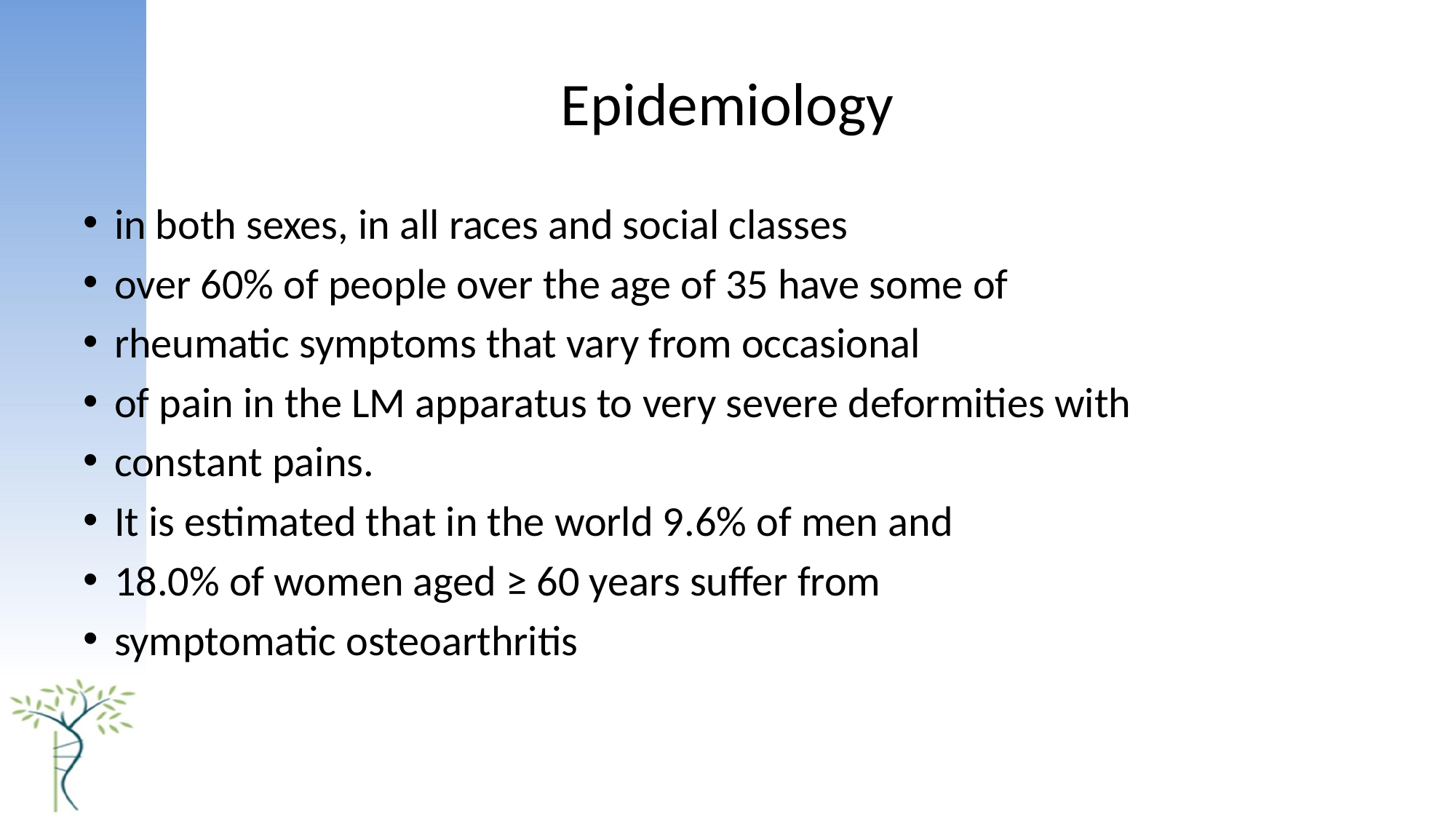

# Epidemiology
in both sexes, in all races and social classes
over 60% of people over the age of 35 have some of
rheumatic symptoms that vary from occasional
of pain in the LM apparatus to very severe deformities with
constant pains.
It is estimated that in the world 9.6% of men and
18.0% of women aged ≥ 60 years suffer from
symptomatic osteoarthritis